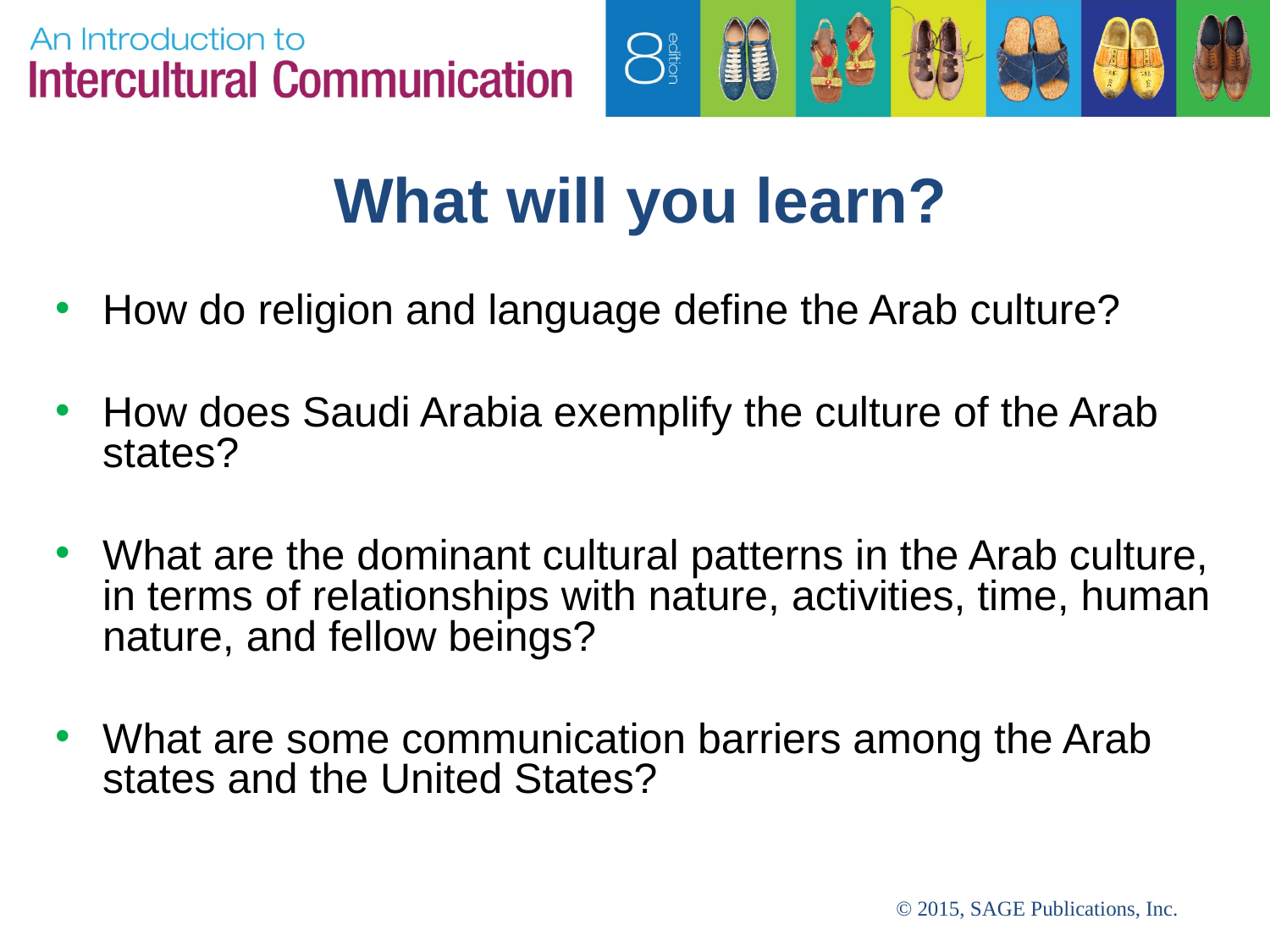

# What will you learn?
How do religion and language define the Arab culture?

How does Saudi Arabia exemplify the culture of the Arab states?

What are the dominant cultural patterns in the Arab culture, in terms of relationships with nature, activities, time, human nature, and fellow beings?

What are some communication barriers among the Arab states and the United States?
© 2015, SAGE Publications, Inc.